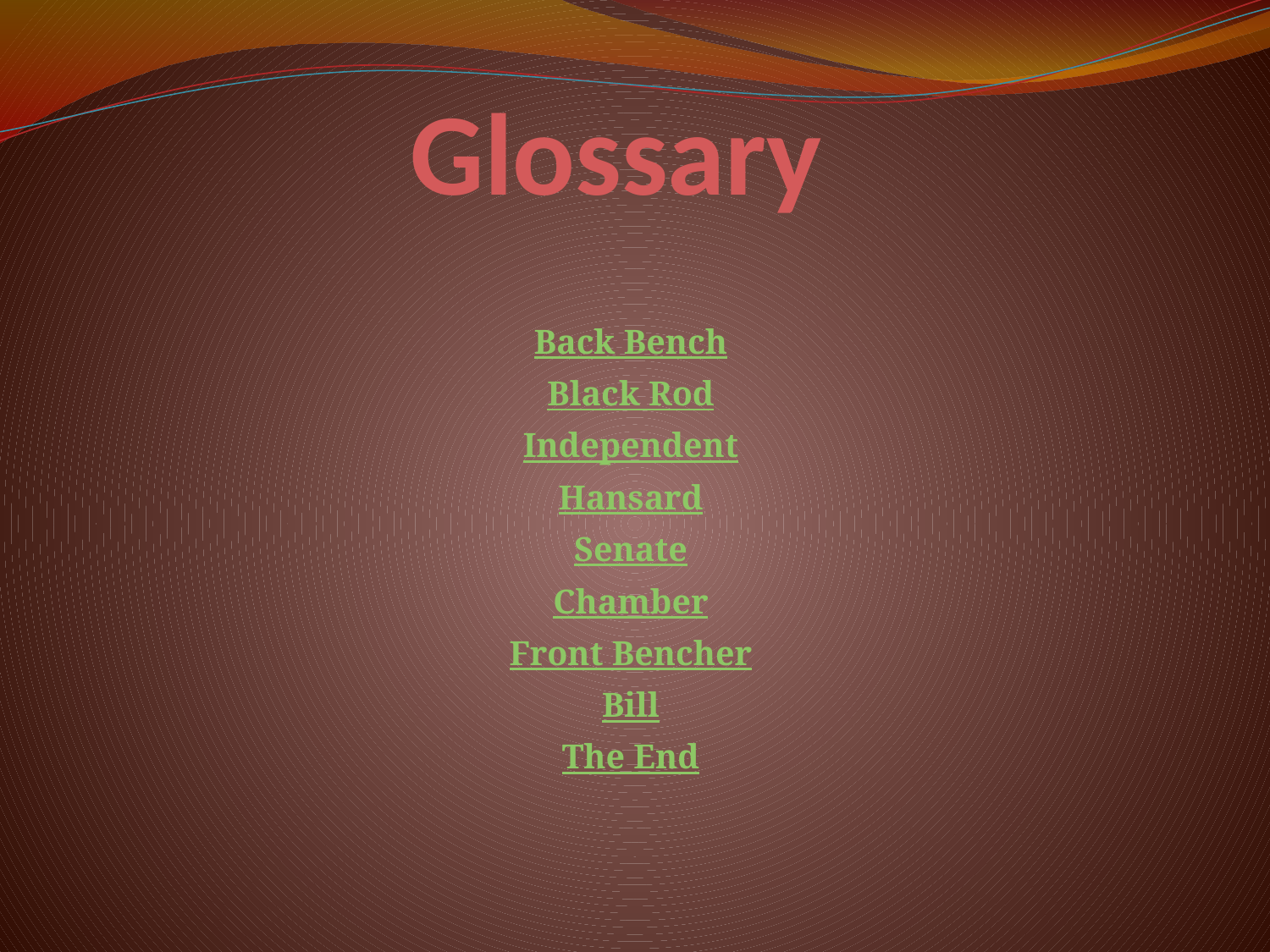

# Glossary

Back Bench
Black Rod
Independent
Hansard
Senate
Chamber
Front Bencher
Bill
The End